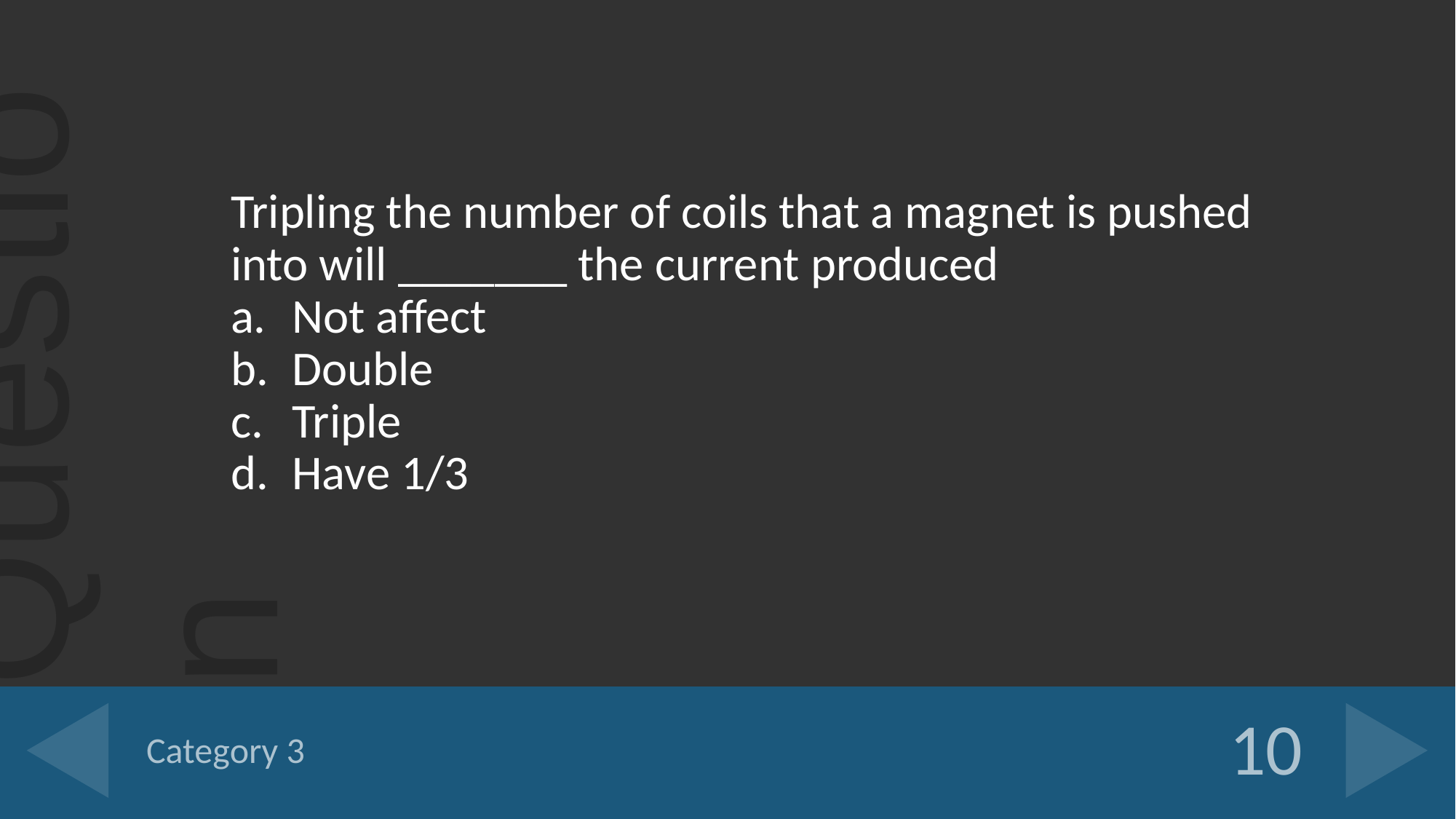

Tripling the number of coils that a magnet is pushed into will _______ the current produced
Not affect
Double
Triple
Have 1/3
# Category 3
10